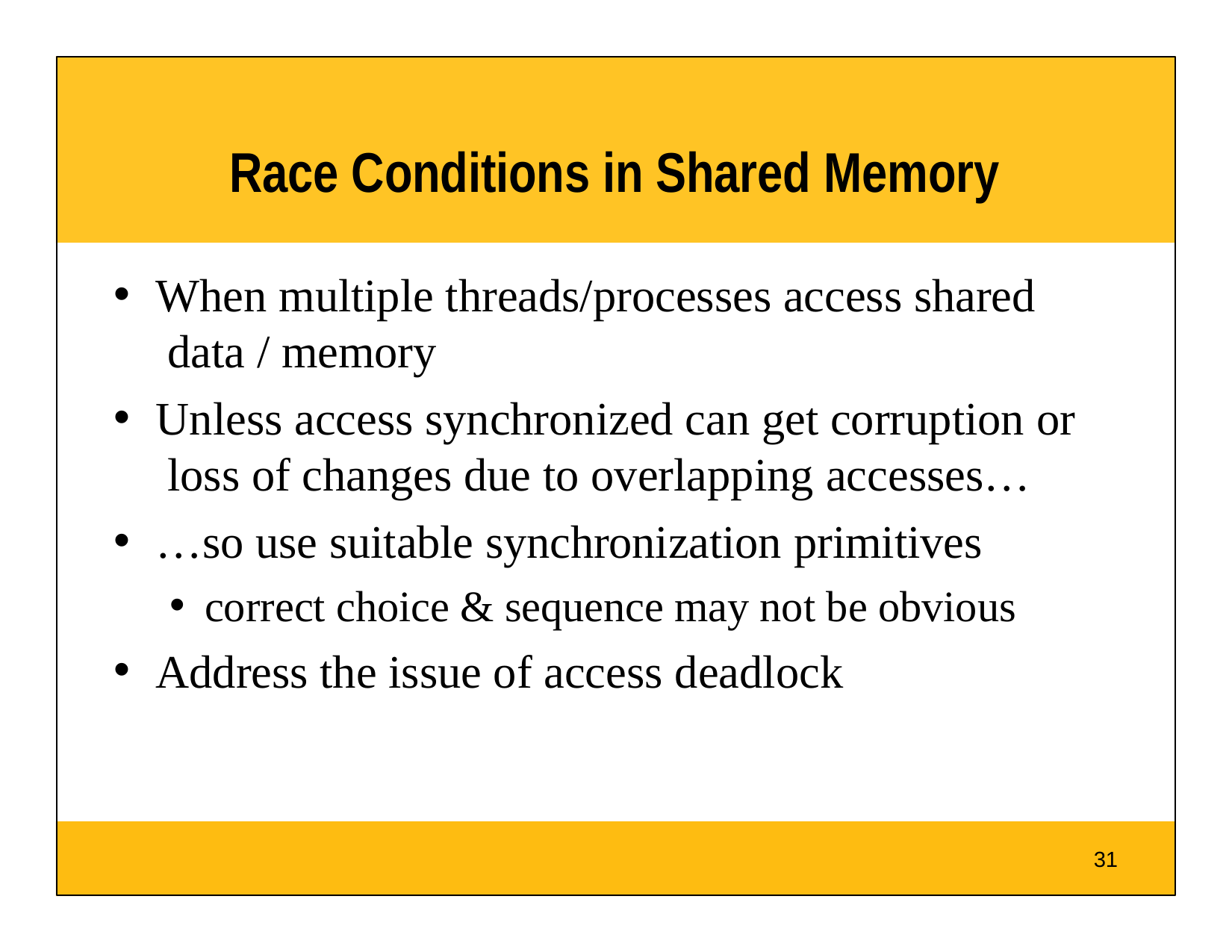

# Race Conditions in Shared Memory
When multiple threads/processes access shared  data / memory
Unless access synchronized can get corruption or  loss of changes due to overlapping accesses…
…so use suitable synchronization primitives
correct choice & sequence may not be obvious
Address the issue of access deadlock
31